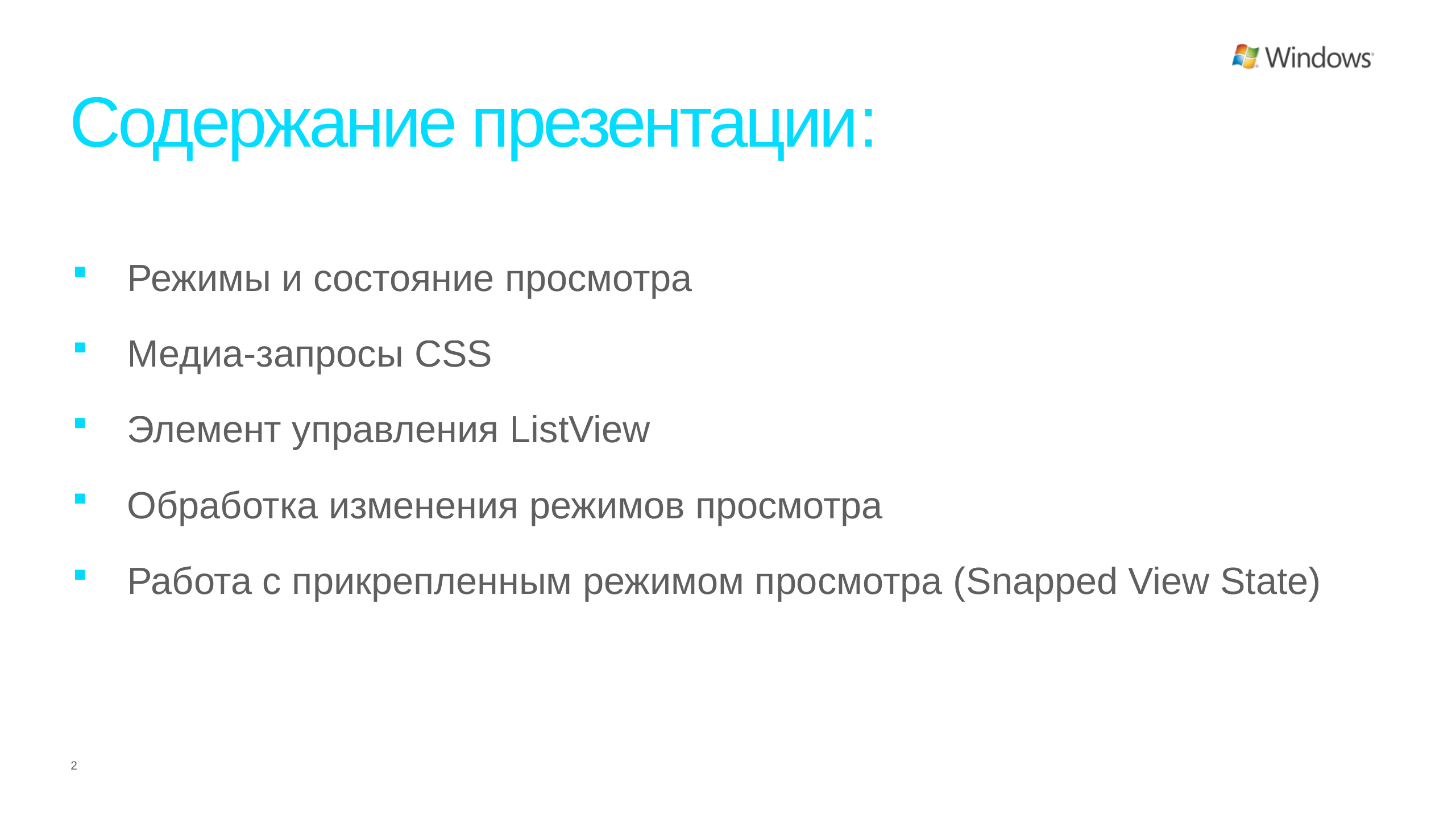

# Содержание презентации:
Режимы и состояние просмотра
Медиа-запросы CSS
Элемент управления ListView
Обработка изменения режимов просмотра
Работа с прикрепленным режимом просмотра (Snapped View State)